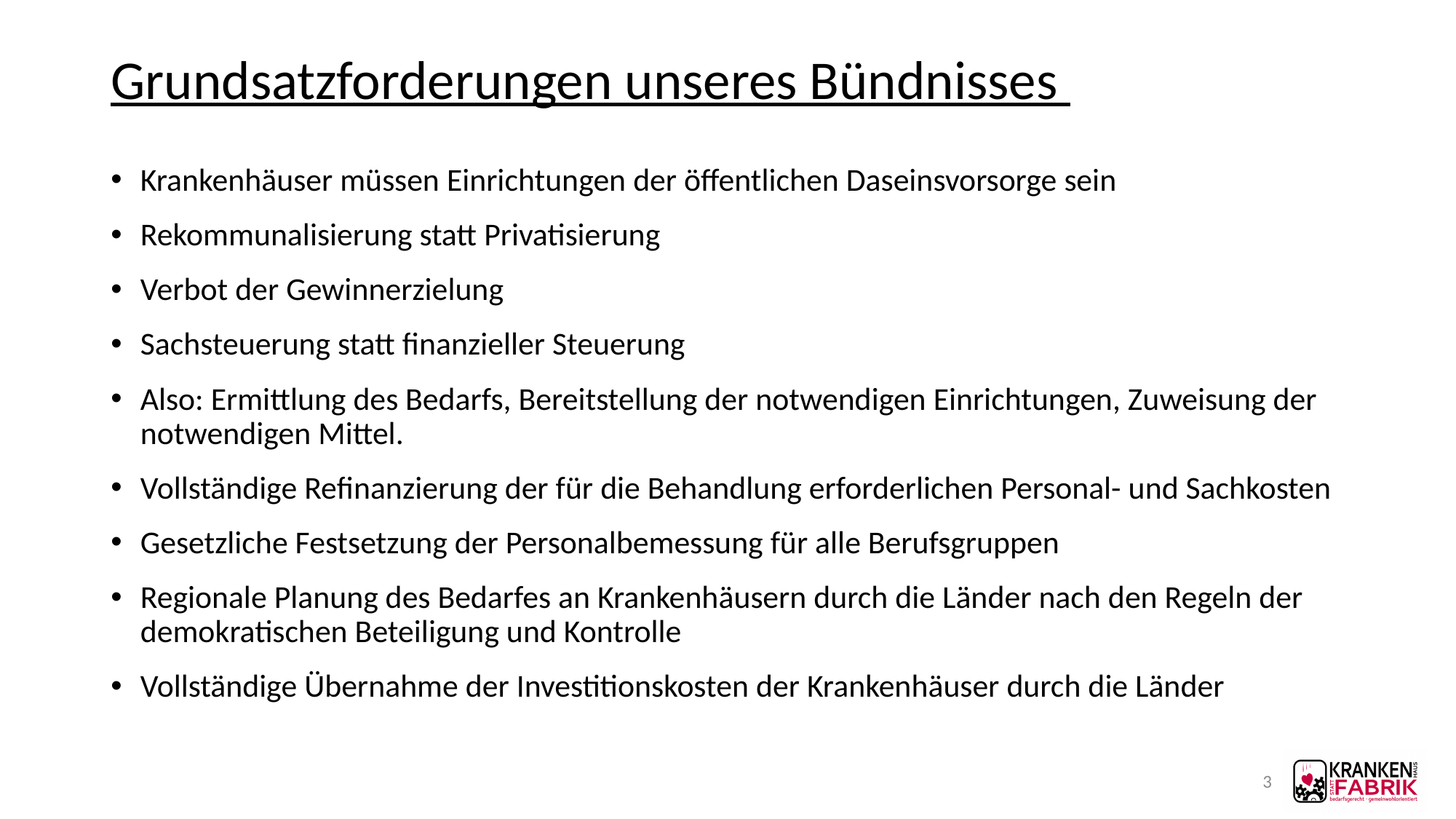

# Grundsatzforderungen unseres Bündnisses
Krankenhäuser müssen Einrichtungen der öffentlichen Daseinsvorsorge sein
Rekommunalisierung statt Privatisierung
Verbot der Gewinnerzielung
Sachsteuerung statt finanzieller Steuerung
Also: Ermittlung des Bedarfs, Bereitstellung der notwendigen Einrichtungen, Zuweisung der notwendigen Mittel.
Vollständige Refinanzierung der für die Behandlung erforderlichen Personal- und Sachkosten
Gesetzliche Festsetzung der Personalbemessung für alle Berufsgruppen
Regionale Planung des Bedarfes an Krankenhäusern durch die Länder nach den Regeln der demokratischen Beteiligung und Kontrolle
Vollständige Übernahme der Investitionskosten der Krankenhäuser durch die Länder

3